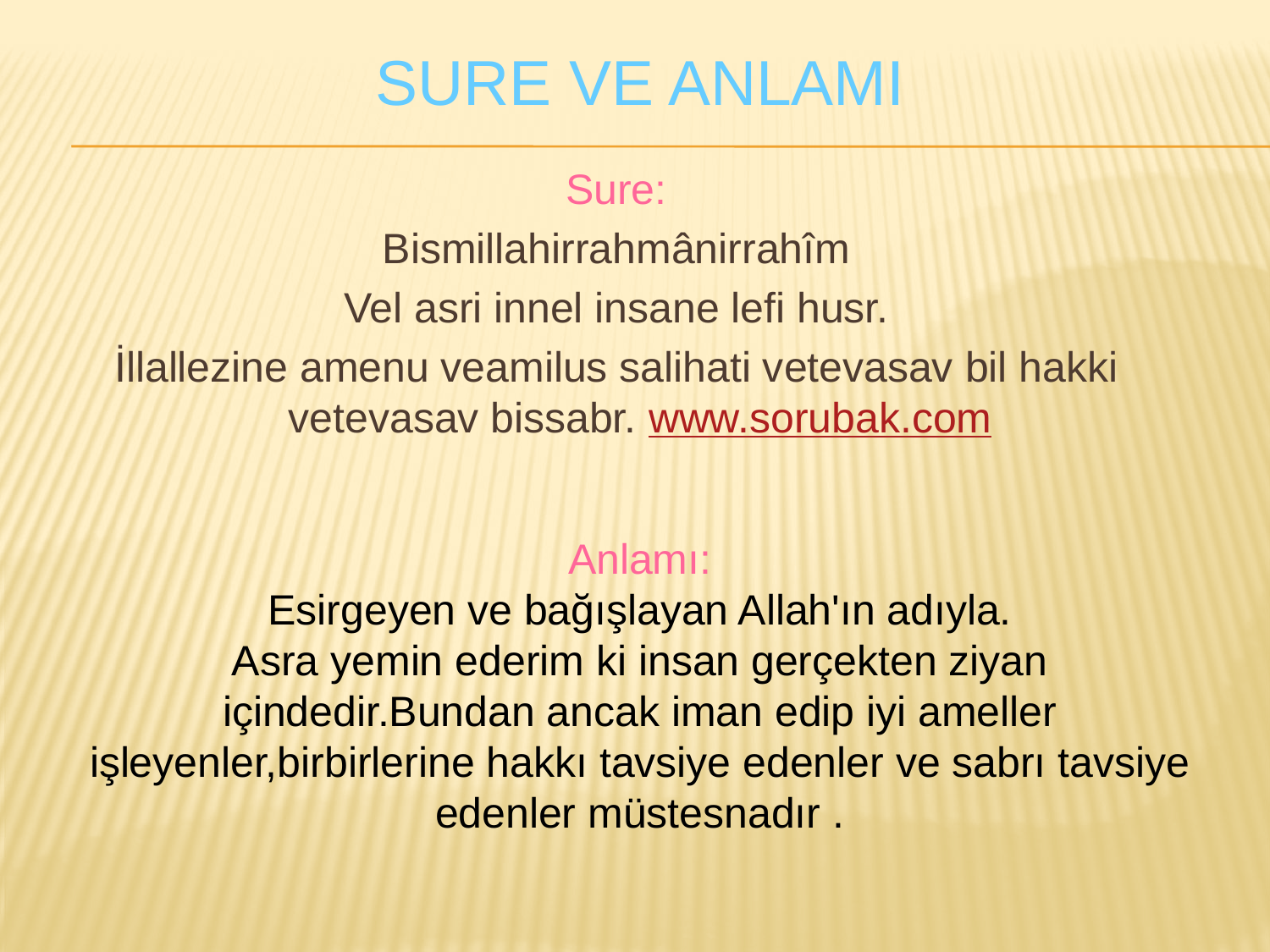

# SURE ve ANLAMI
Sure:
Bismillahirrahmânirrahîm
Vel asri innel insane lefi husr.
İllallezine amenu veamilus salihati vetevasav bil hakki vetevasav bissabr. www.sorubak.com

Anlamı:
Esirgeyen ve bağışlayan Allah'ın adıyla.
Asra yemin ederim ki insan gerçekten ziyan içindedir.Bundan ancak iman edip iyi ameller işleyenler,birbirlerine hakkı tavsiye edenler ve sabrı tavsiye edenler müstesnadır .